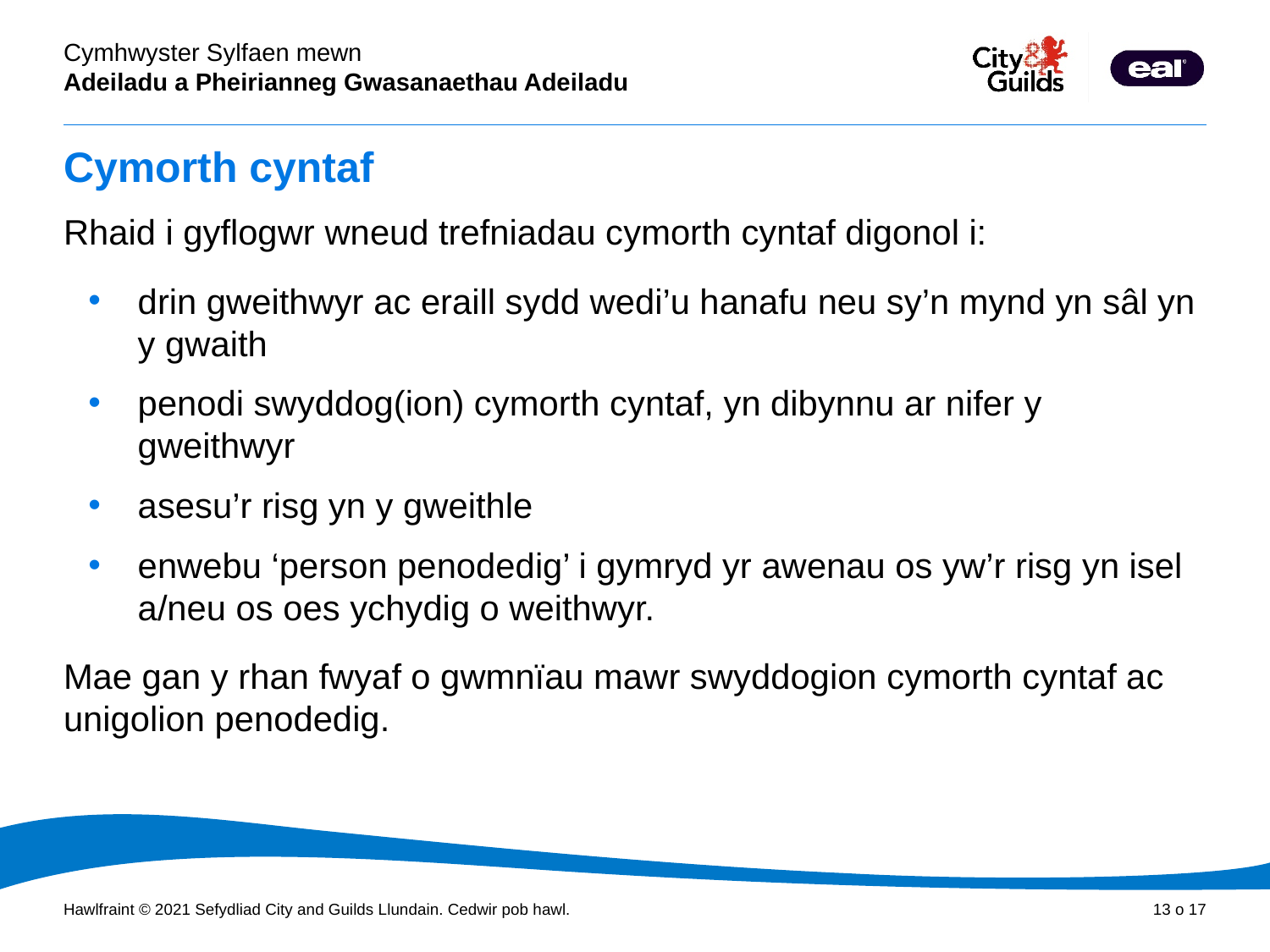

# Cymorth cyntaf
Rhaid i gyflogwr wneud trefniadau cymorth cyntaf digonol i:
drin gweithwyr ac eraill sydd wedi’u hanafu neu sy’n mynd yn sâl yn y gwaith
penodi swyddog(ion) cymorth cyntaf, yn dibynnu ar nifer y gweithwyr
asesu’r risg yn y gweithle
enwebu ‘person penodedig’ i gymryd yr awenau os yw’r risg yn isel a/neu os oes ychydig o weithwyr.
Mae gan y rhan fwyaf o gwmnïau mawr swyddogion cymorth cyntaf ac unigolion penodedig.